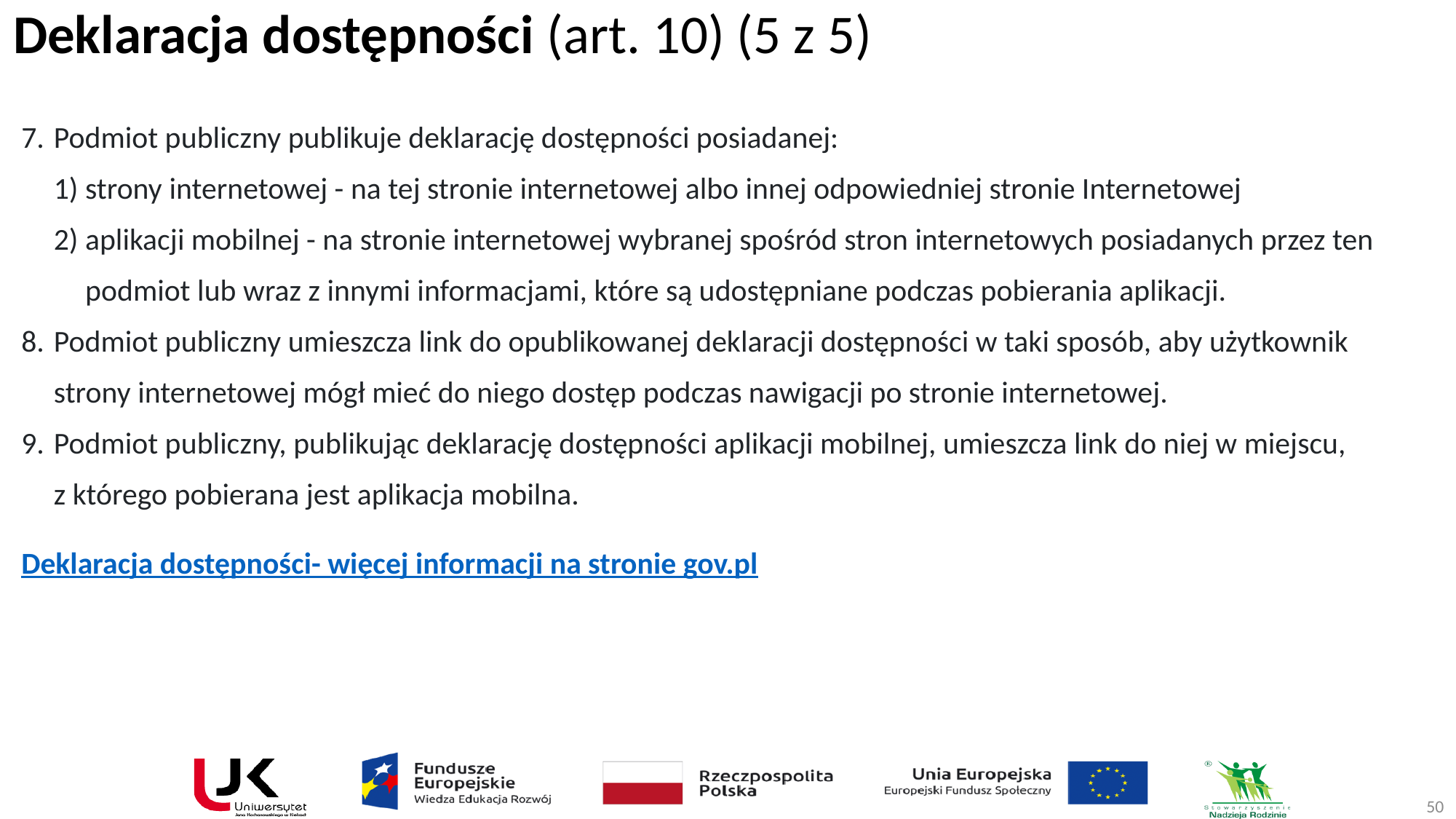

# Deklaracja dostępności (art. 10) (5 z 5)
Podmiot publiczny publikuje deklarację dostępności posiadanej:
strony internetowej - na tej stronie internetowej albo innej odpowiedniej stronie Internetowej
aplikacji mobilnej - na stronie internetowej wybranej spośród stron internetowych posiadanych przez ten podmiot lub wraz z innymi informacjami, które są udostępniane podczas pobierania aplikacji.
Podmiot publiczny umieszcza link do opublikowanej deklaracji dostępności w taki sposób, aby użytkownik strony internetowej mógł mieć do niego dostęp podczas nawigacji po stronie internetowej.
Podmiot publiczny, publikując deklarację dostępności aplikacji mobilnej, umieszcza link do niej w miejscu,
z którego pobierana jest aplikacja mobilna.
Deklaracja dostępności- więcej informacji na stronie gov.pl

50